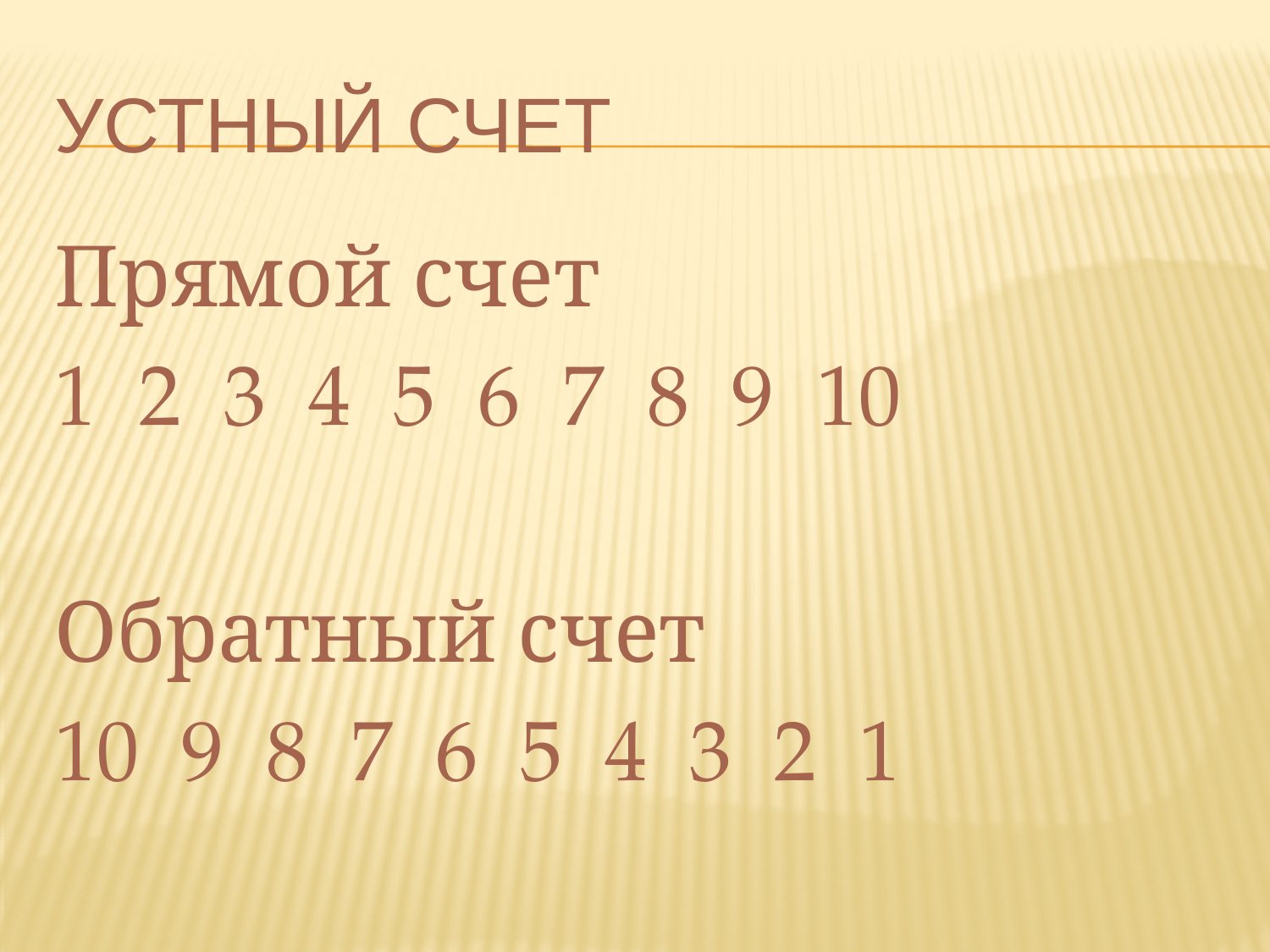

# Устный счет
Прямой счет
1  2  3  4  5  6  7  8  9  10

Обратный счет
10  9  8  7  6  5  4  3  2  1